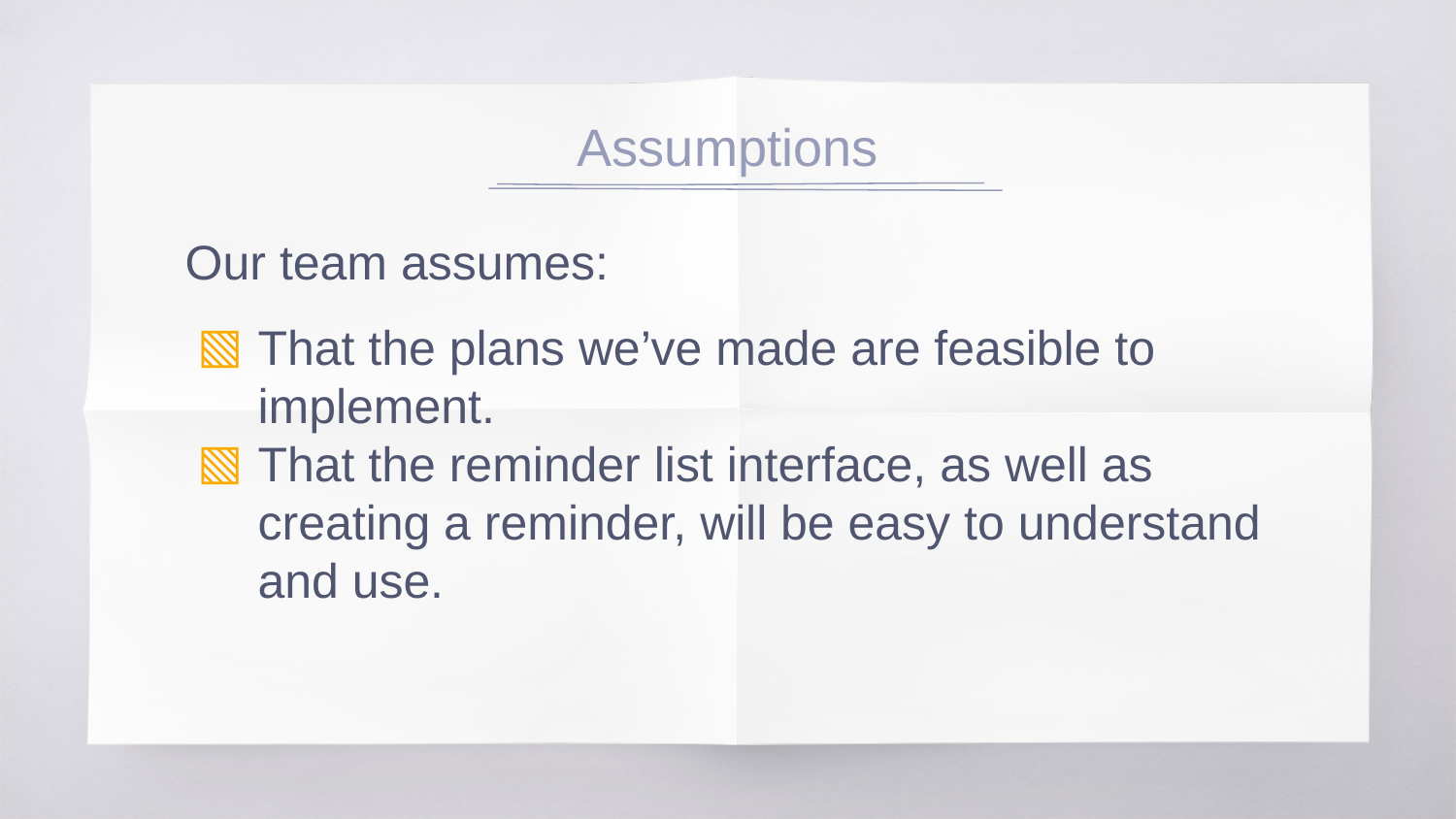

# Assumptions
Our team assumes:

That the plans we’ve made are feasible to implement.
That the reminder list interface, as well as creating a reminder, will be easy to understand and use.